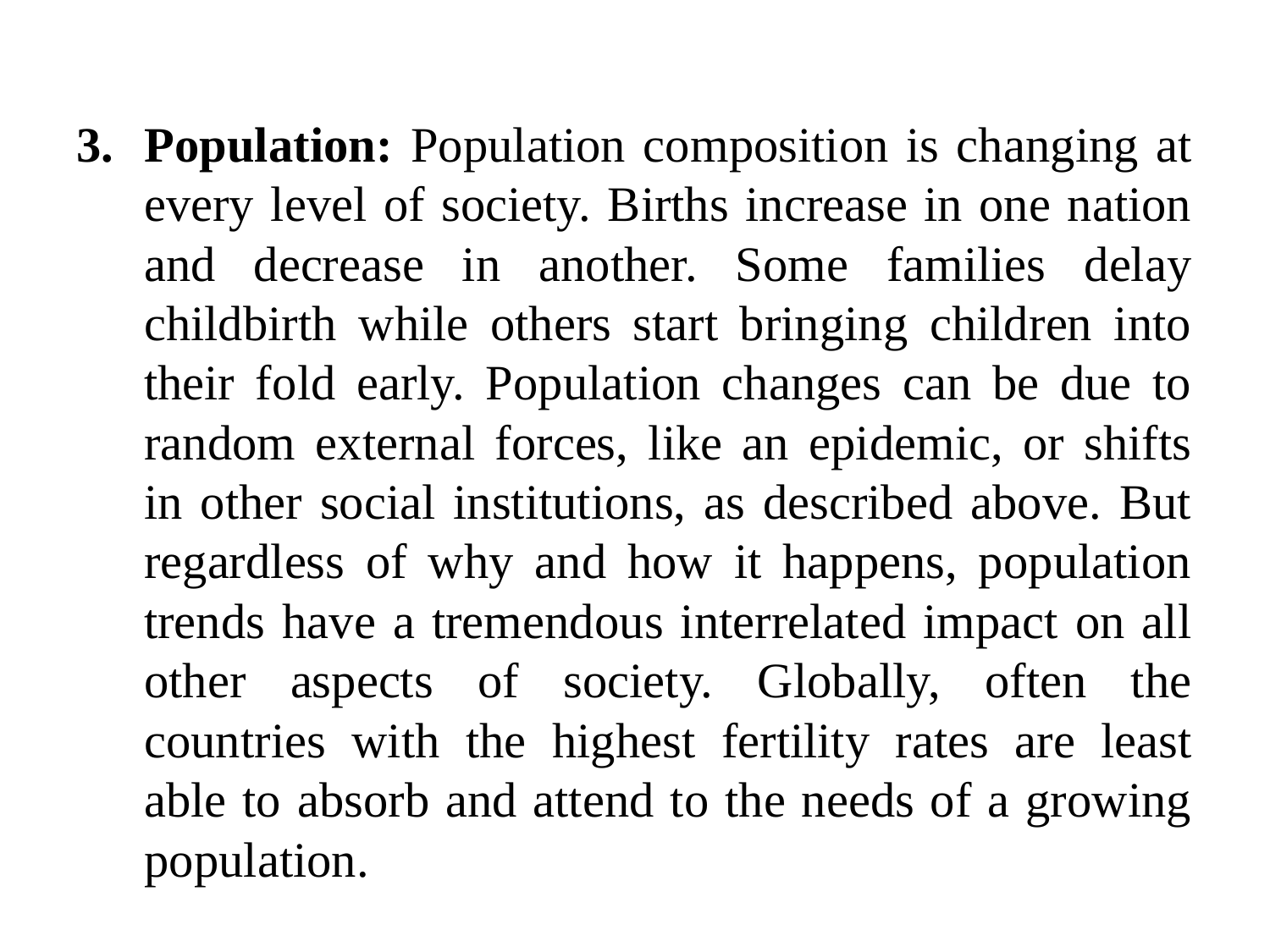

Population: Population composition is changing at every level of society. Births increase in one nation and decrease in another. Some families delay childbirth while others start bringing children into their fold early. Population changes can be due to random external forces, like an epidemic, or shifts in other social institutions, as described above. But regardless of why and how it happens, population trends have a tremendous interrelated impact on all other aspects of society. Globally, often the countries with the highest fertility rates are least able to absorb and attend to the needs of a growing population.